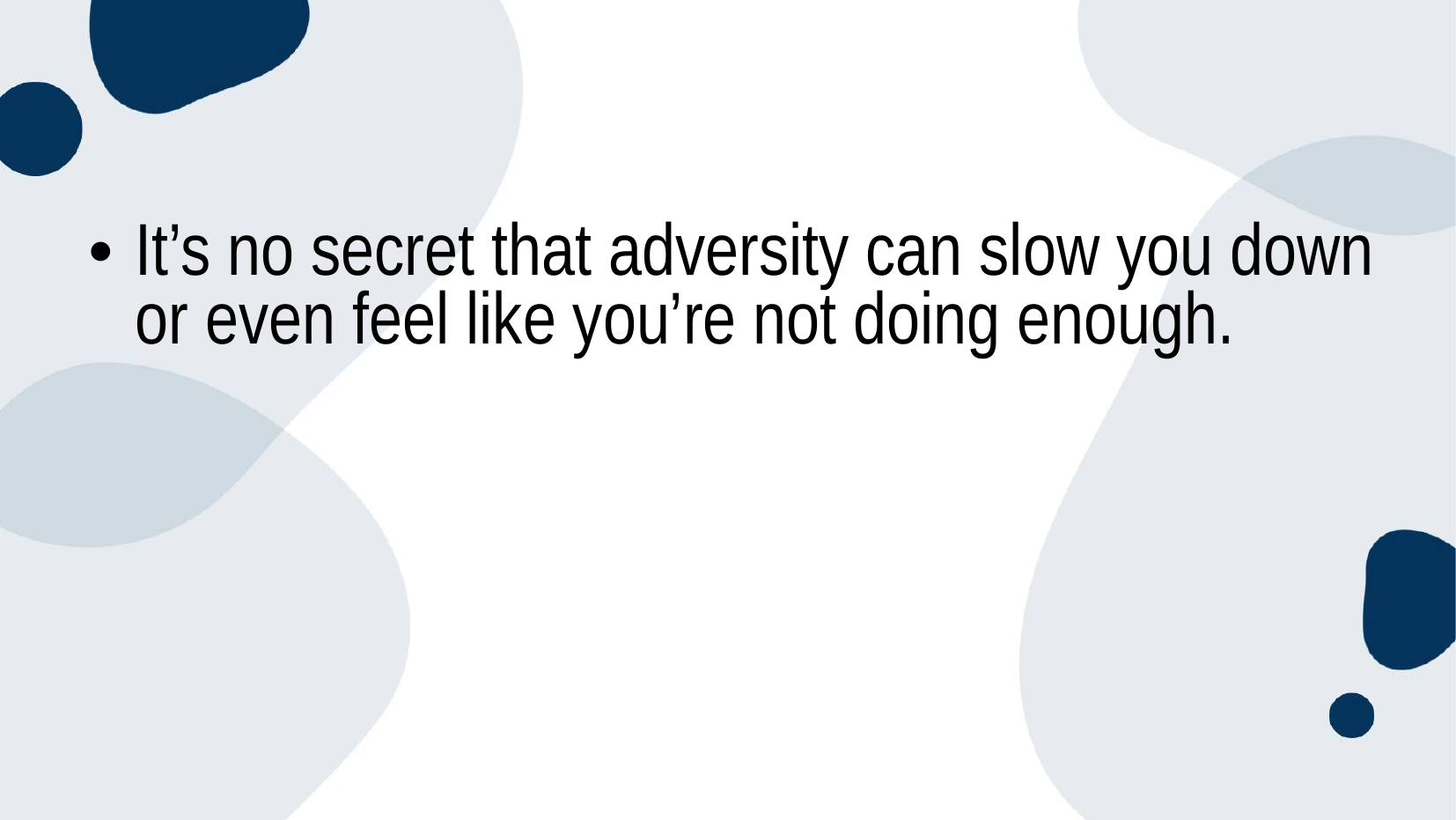

#
It’s no secret that adversity can slow you down or even feel like you’re not doing enough.